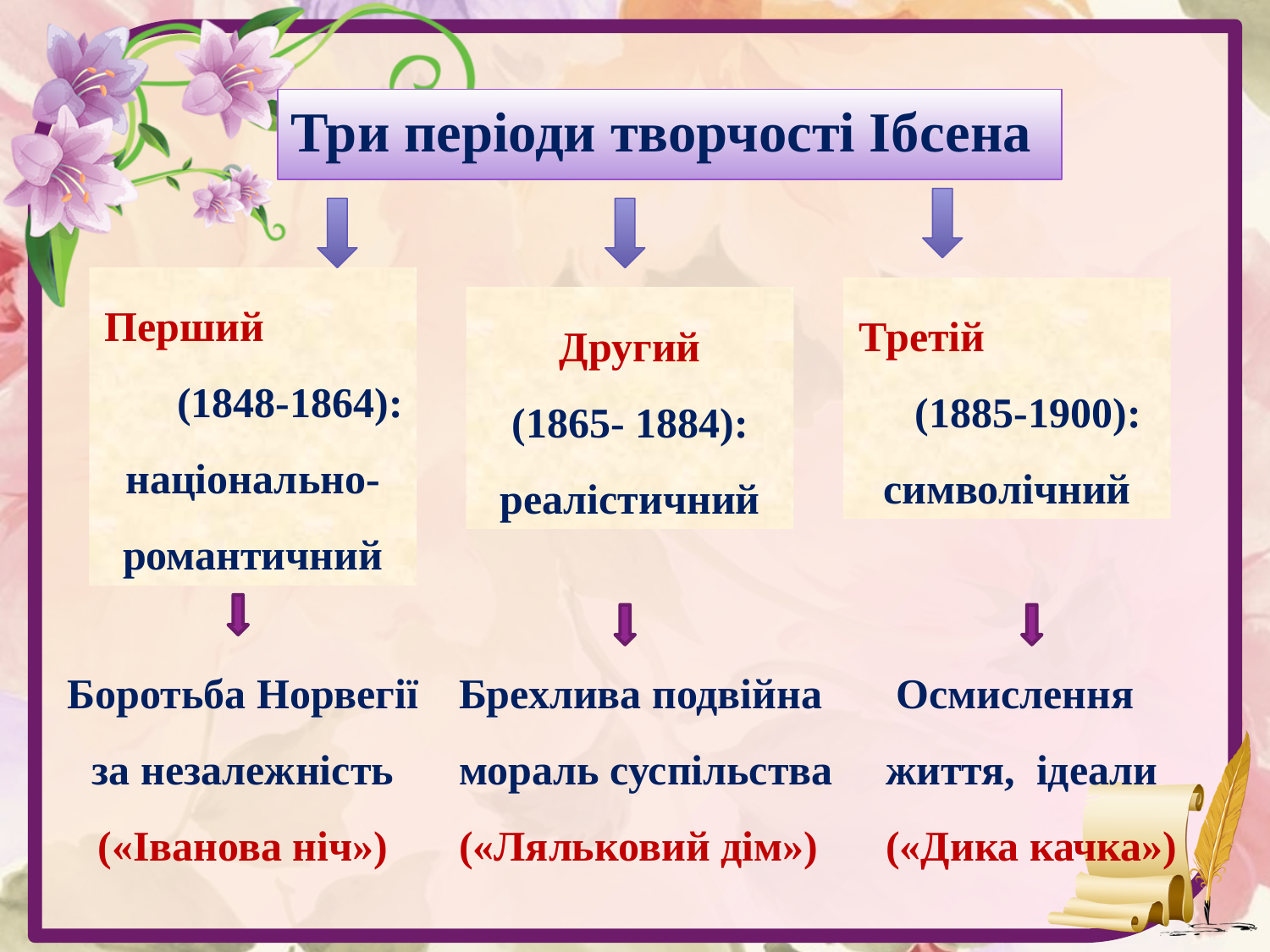

Три періоди творчості Ібсена

Перший                     (1848-1864):
національно-романтичний
Третій                     (1885-1900):
символічний
Другий
(1865- 1884):
реалістичний

Боротьба Норвегії за незалежність («Іванова ніч»)
Брехлива подвійна мораль суспільства («Ляльковий дім»)
 Осмислення життя,  ідеали («Дика качка»)